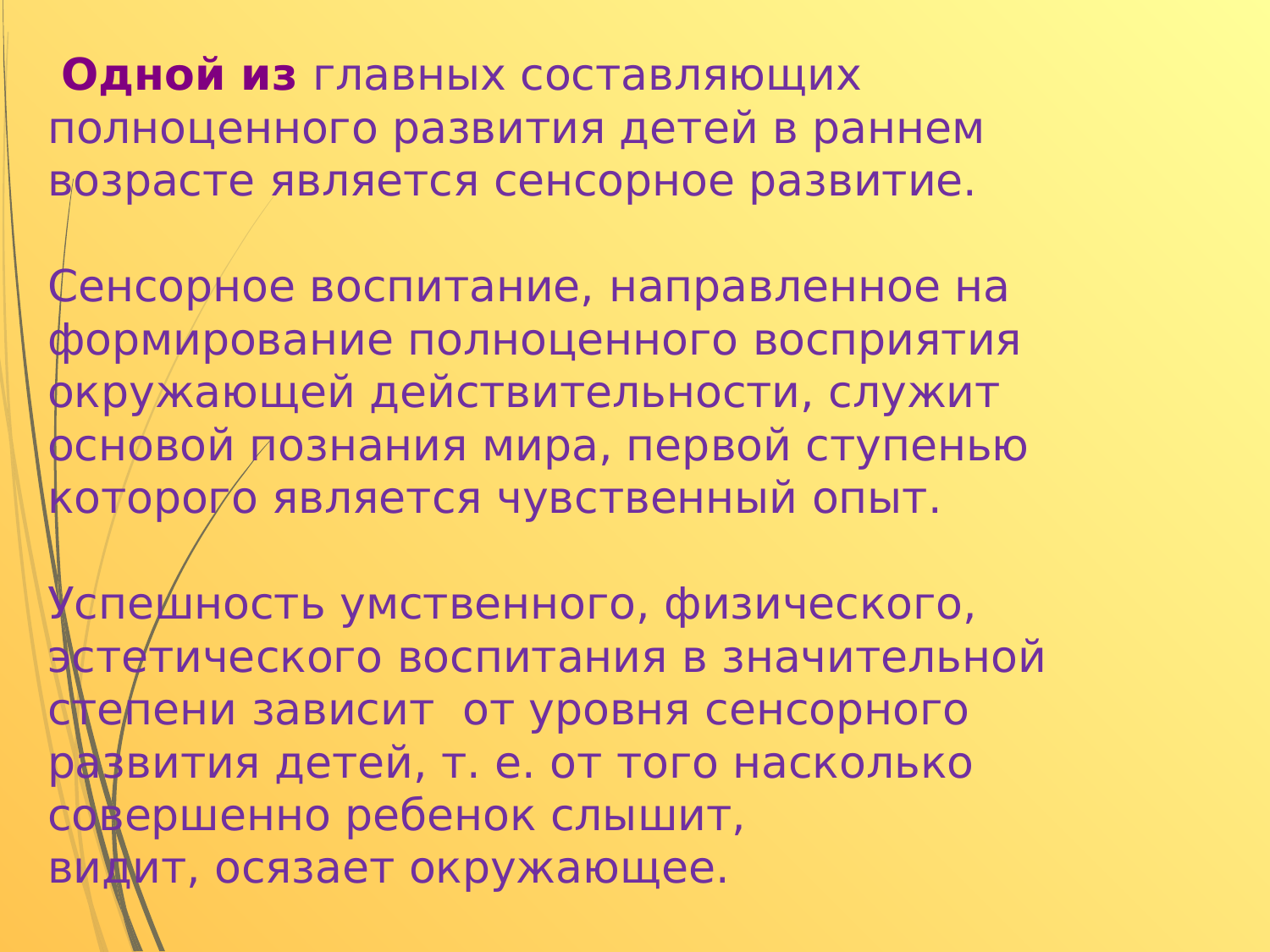

Одной из главных составляющих полноценного развития детей в раннем возрасте является сенсорное развитие.
Сенсорное воспитание, направленное на формирование полноценного восприятия окружающей действительности, служит основой познания мира, первой ступенью которого является чувственный опыт.

Успешность умственного, физического, эстетического воспитания в значительной степени зависит  от уровня сенсорного развития детей, т. е. от того насколько совершенно ребенок слышит,
видит, осязает окружающее.